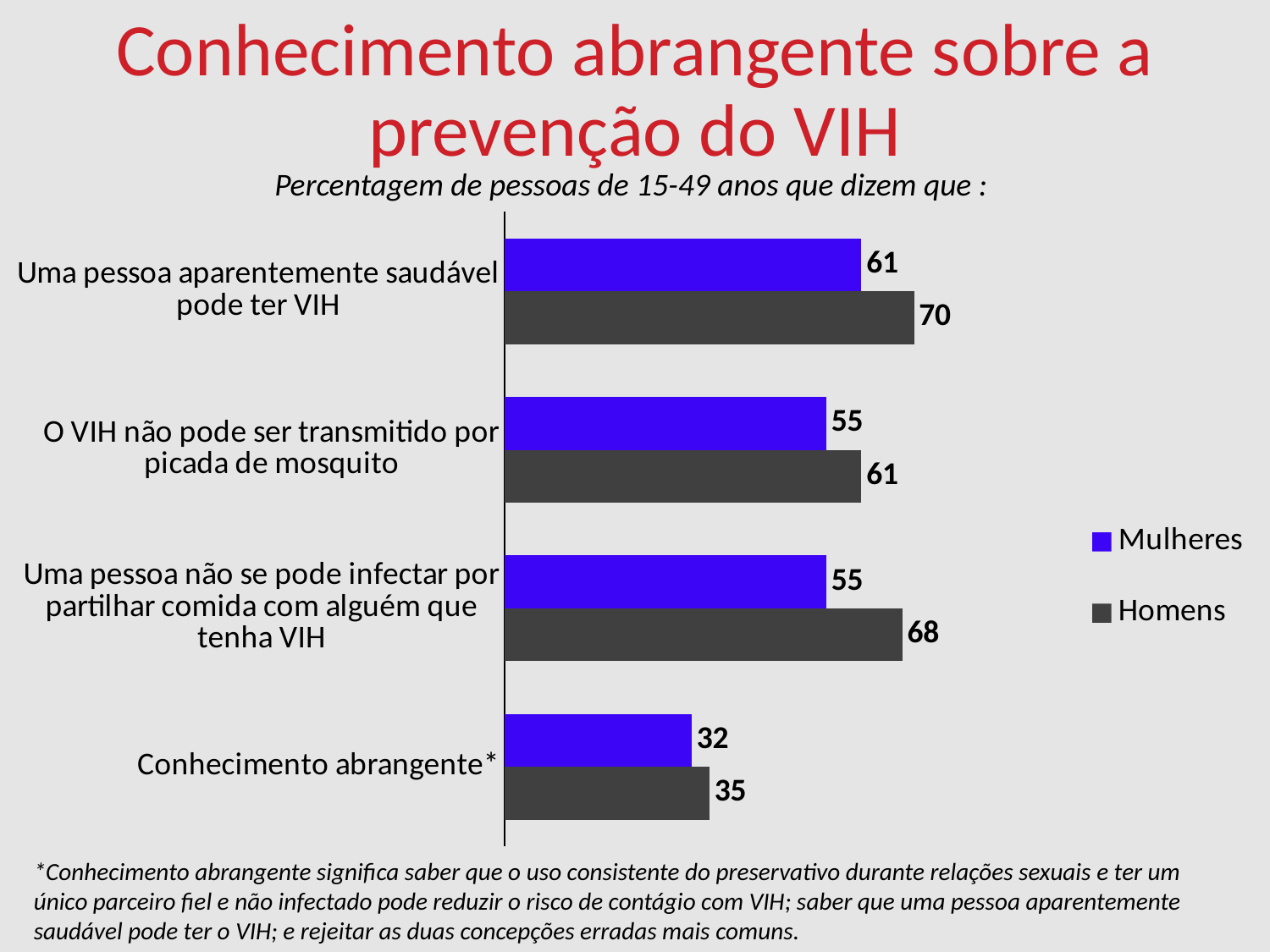

Conhecimento abrangente sobre a prevenção do VIH
Percentagem de pessoas de 15-49 anos que dizem que :

### Chart

| Category | Homens | Mulheres |
|---|---|---|
| Conhecimento abrangente* | 35.0 | 32.0 |
| Uma pessoa não se pode infectar por partilhar comida com alguém que tenha VIH | 68.0 | 55.0 |
| O VIH não pode ser transmitido por picada de mosquito | 61.0 | 55.0 |
| Uma pessoa aparentemente saudável pode ter VIH | 70.0 | 61.0 |
*Conhecimento abrangente significa saber que o uso consistente do preservativo durante relações sexuais e ter um único parceiro fiel e não infectado pode reduzir o risco de contágio com VIH; saber que uma pessoa aparentemente saudável pode ter o VIH; e rejeitar as duas concepções erradas mais comuns.